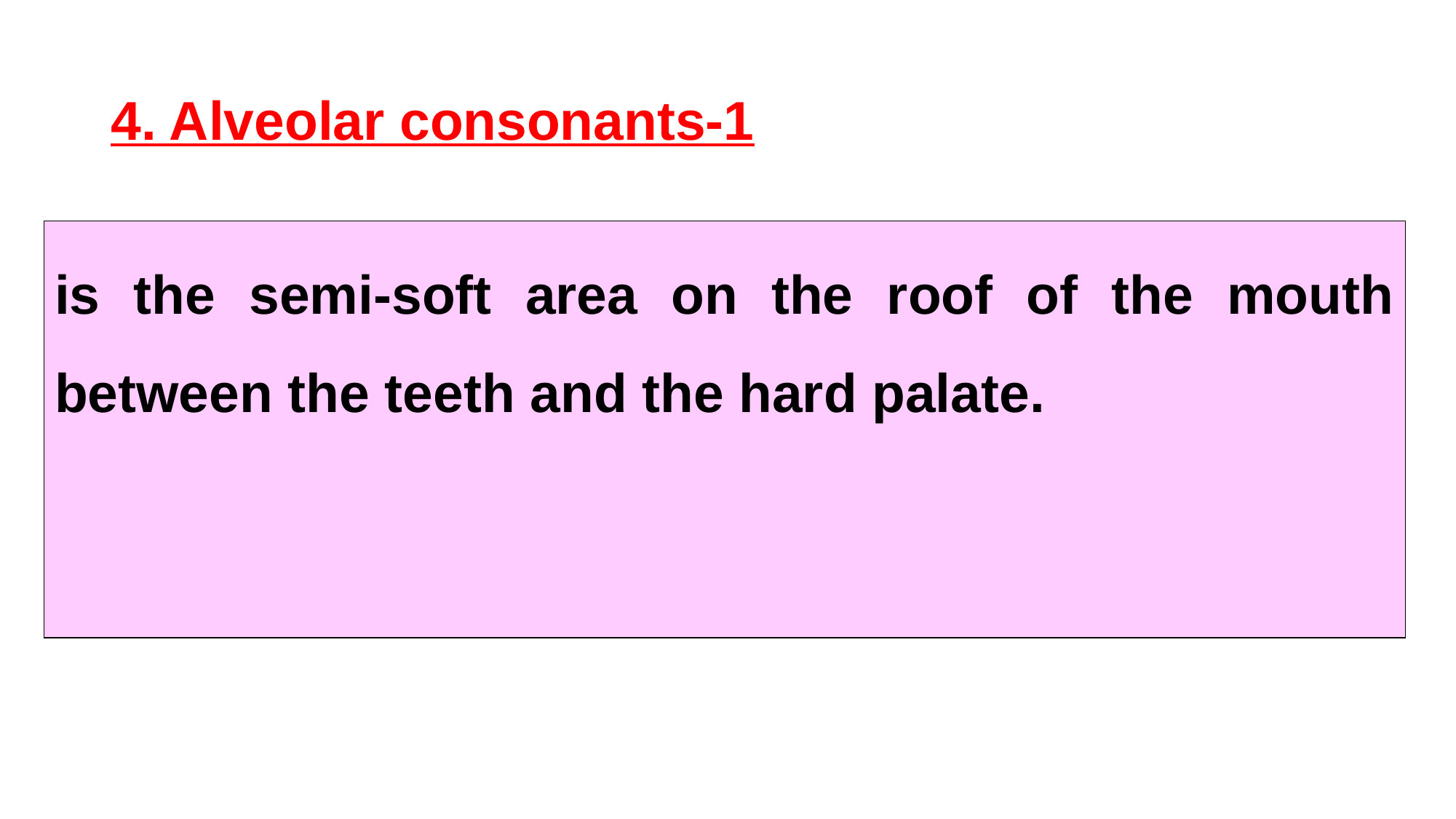

# 4. Alveolar consonants-1
is the semi-soft area on the roof of the mouth between the teeth and the hard palate.